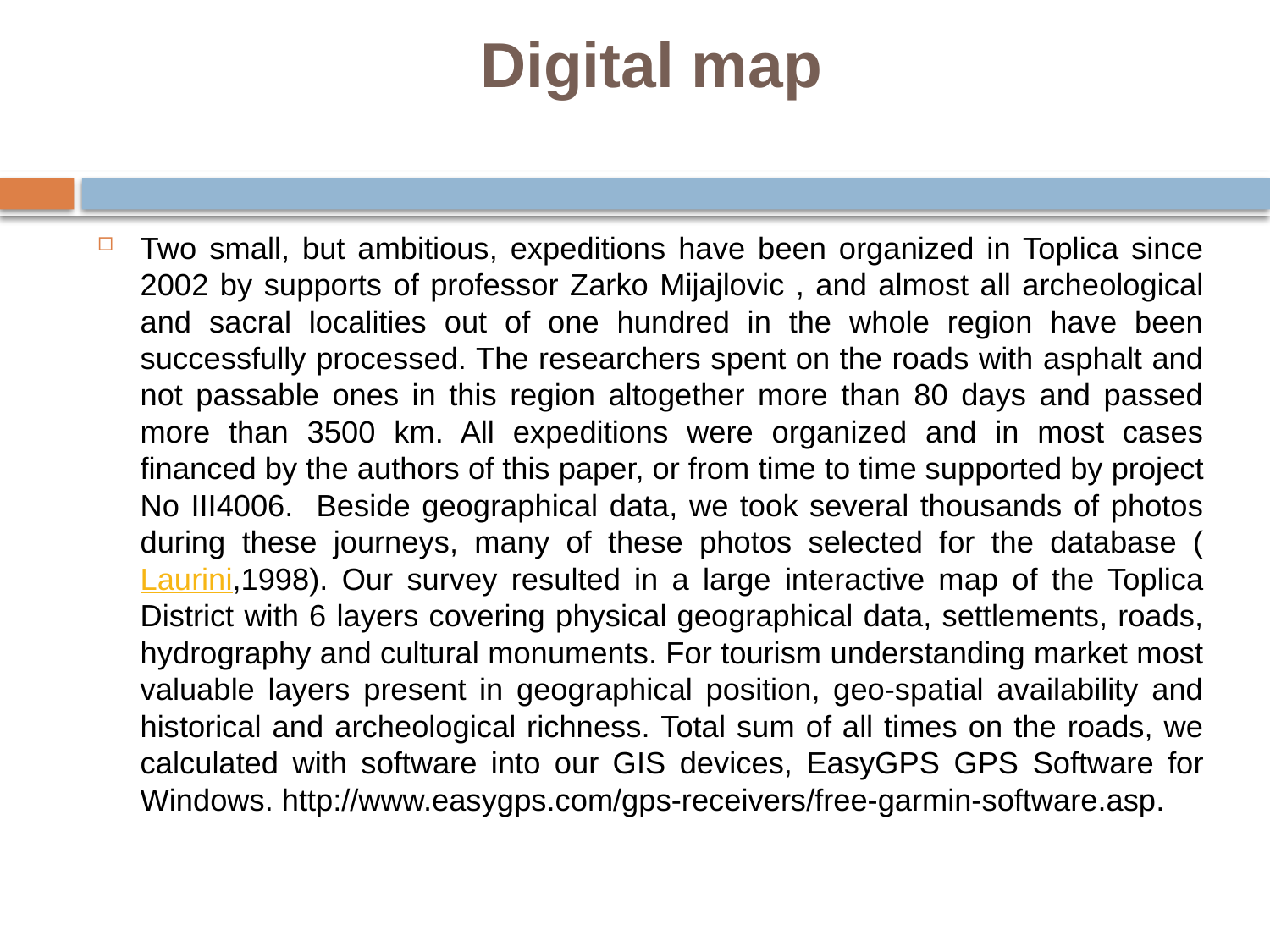

# Digital map
Two small, but ambitious, expeditions have been organized in Toplica since 2002 by supports of professor Zarko Mijajlovic , and almost all archeological and sacral localities out of one hundred in the whole region have been successfully processed. The researchers spent on the roads with asphalt and not passable ones in this region altogether more than 80 days and passed more than 3500 km. All expeditions were organized and in most cases financed by the authors of this paper, or from time to time supported by project No III4006.  Beside geographical data, we took several thousands of photos during these journeys, many of these photos selected for the database (Laurini,1998). Our survey resulted in a large interactive map of the Toplica District with 6 layers covering physical geographical data, settlements, roads, hydrography and cultural monuments. For tourism understanding market most valuable layers present in geographical position, geo-spatial availability and historical and archeological richness. Total sum of all times on the roads, we calculated with software into our GIS devices, EasyGPS GPS Software for Windows. http://www.easygps.com/gps-receivers/free-garmin-software.asp.